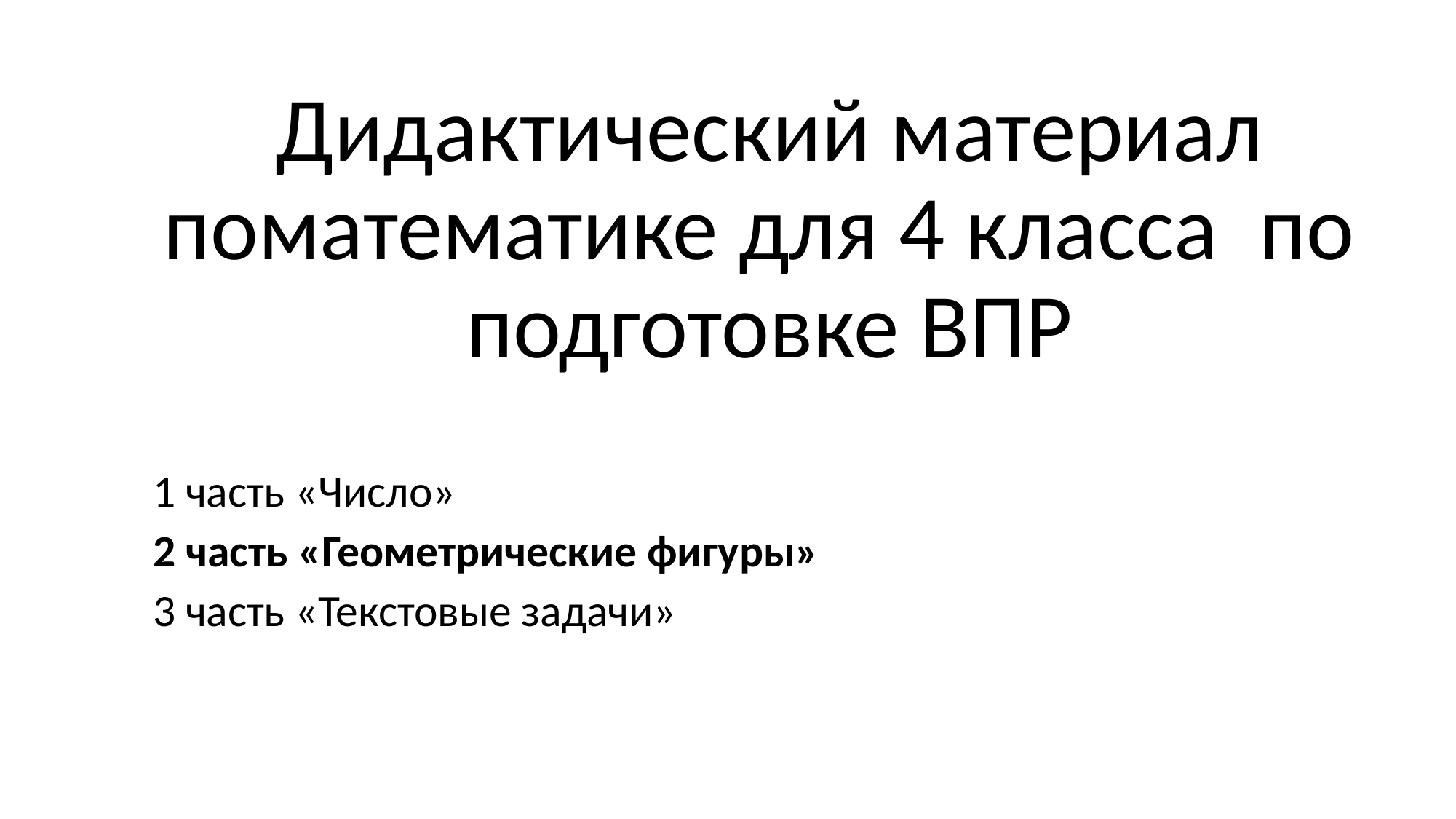

# Дидактический материал поматематике для 4 класса  по  подготовке ВПР
1 часть «Число»
2 часть «Геометрические фигуры»
3 часть «Текстовые задачи»